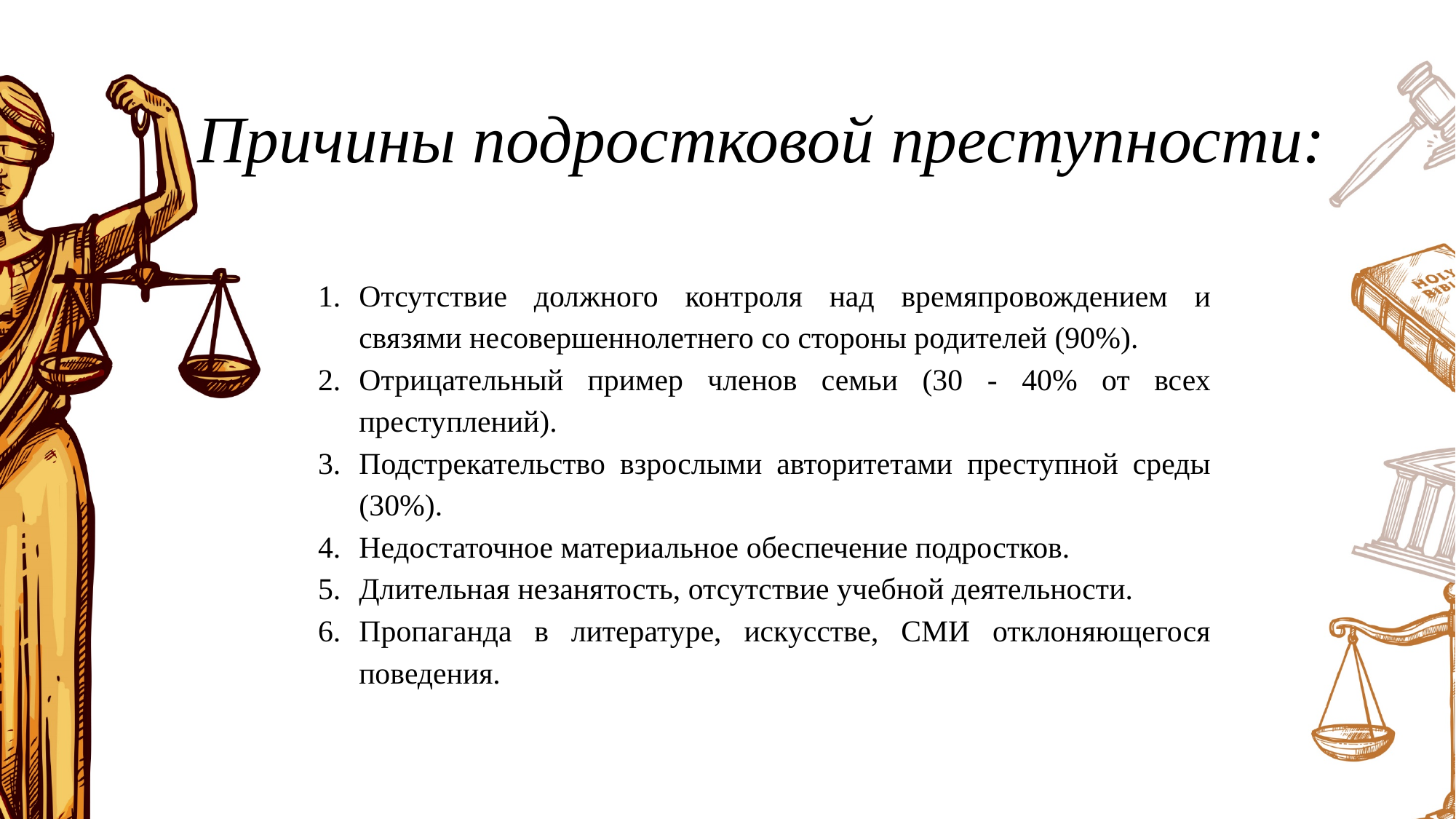

# Причины подростковой преступности:
Отсутствие должного контроля над времяпровождением и связями несовершеннолетнего со стороны родителей (90%).
Отрицательный пример членов семьи (30 - 40% от всех преступлений).
Подстрекательство взрослыми авторитетами преступной среды (30%).
Недостаточное материальное обеспечение подростков.
Длительная незанятость, отсутствие учебной деятельности.
Пропаганда в литературе, искусстве, СМИ отклоняющегося поведения.